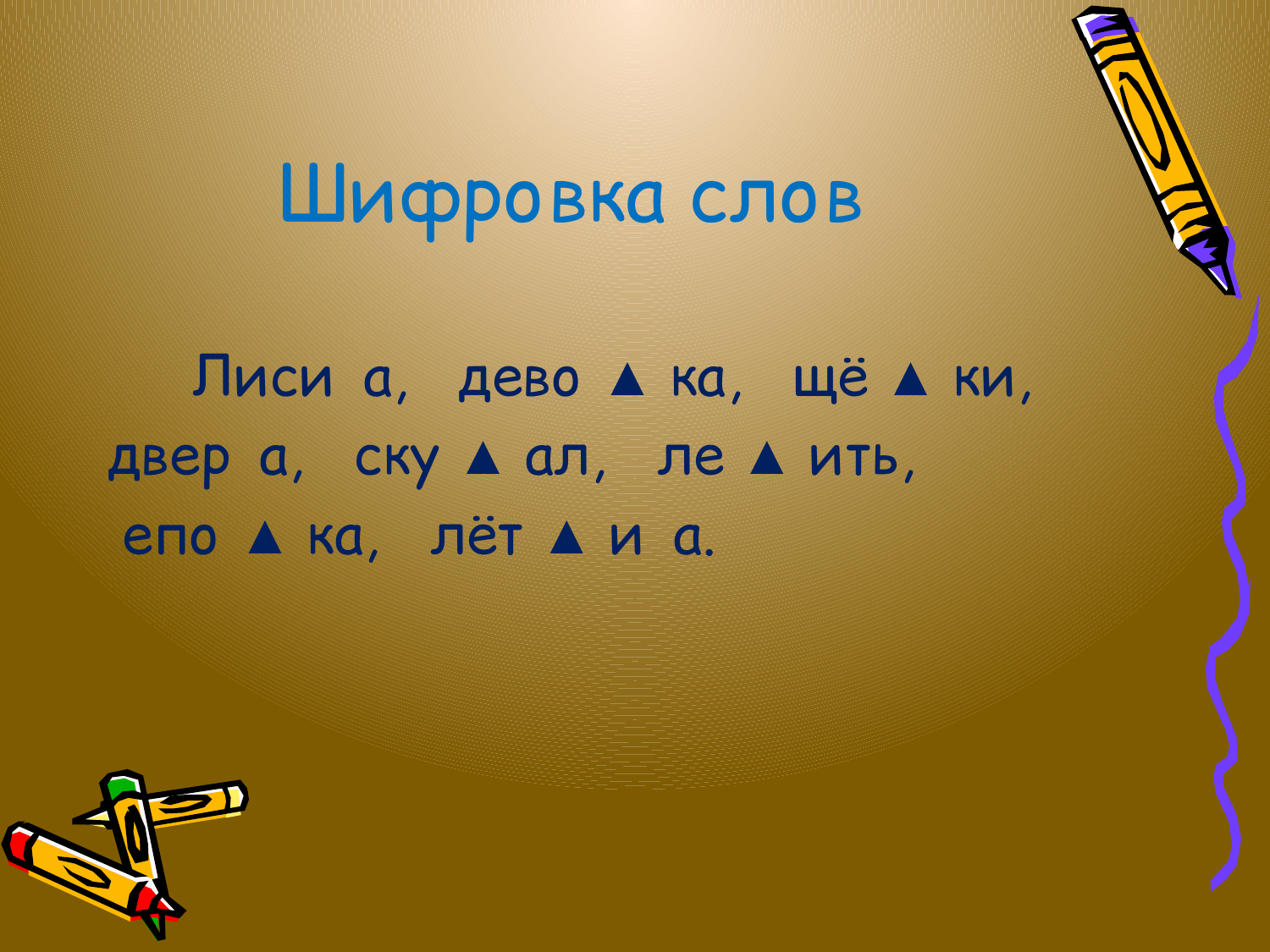

# Шифровка слов

     Лиси ⁭ а,   дево ▲ ка,   щё ▲ ки,
двер ⁭ а,   ску ▲ ал,   ле ▲ ить,
⁭ епо ▲ ка,   лёт ▲ и ⁭ а.